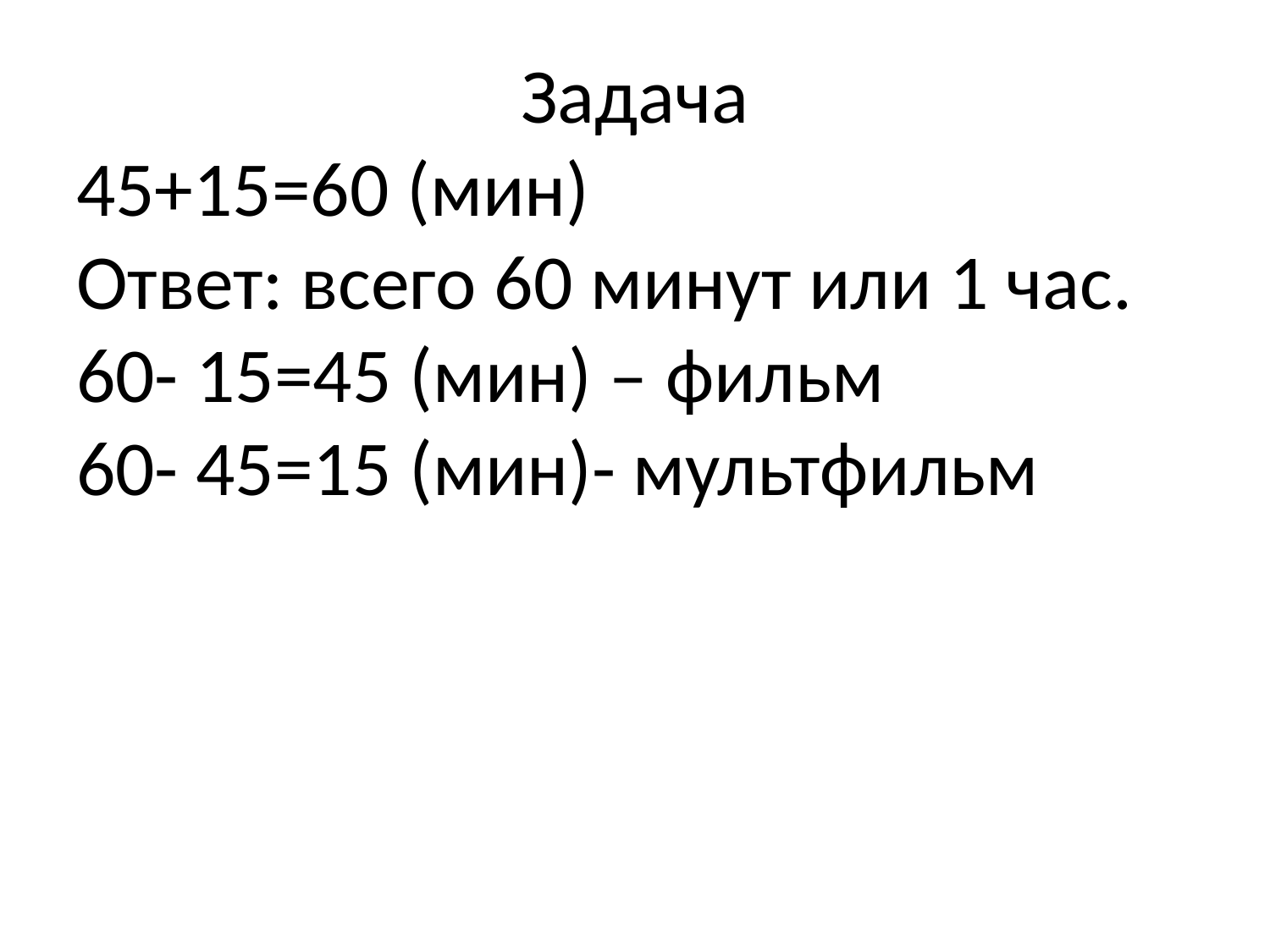

Задача
45+15=60 (мин)
Ответ: всего 60 минут или 1 час.
60- 15=45 (мин) – фильм
60- 45=15 (мин)- мультфильм